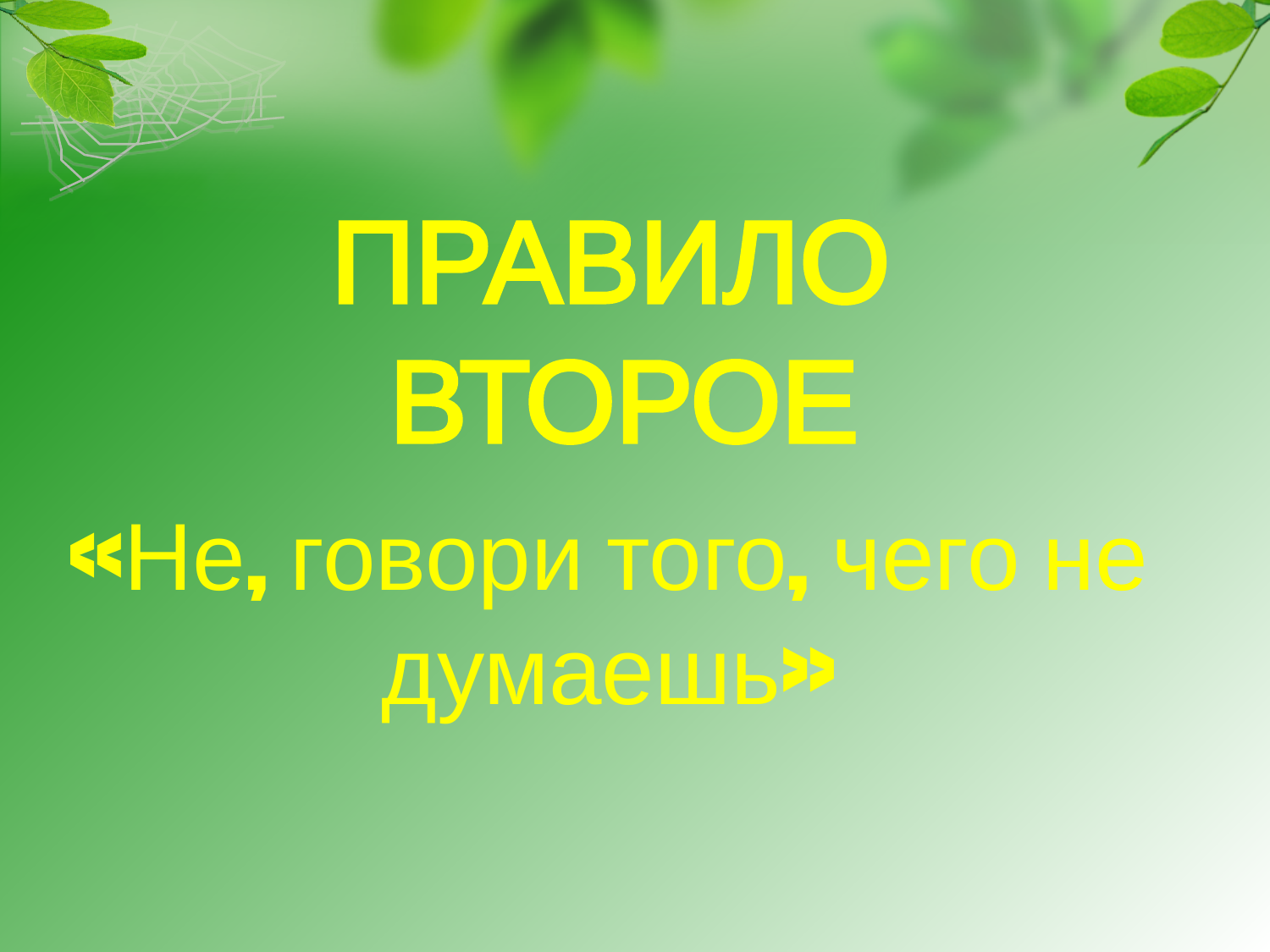

# Правило  второе
«Не, говори того, чего не думаешь»